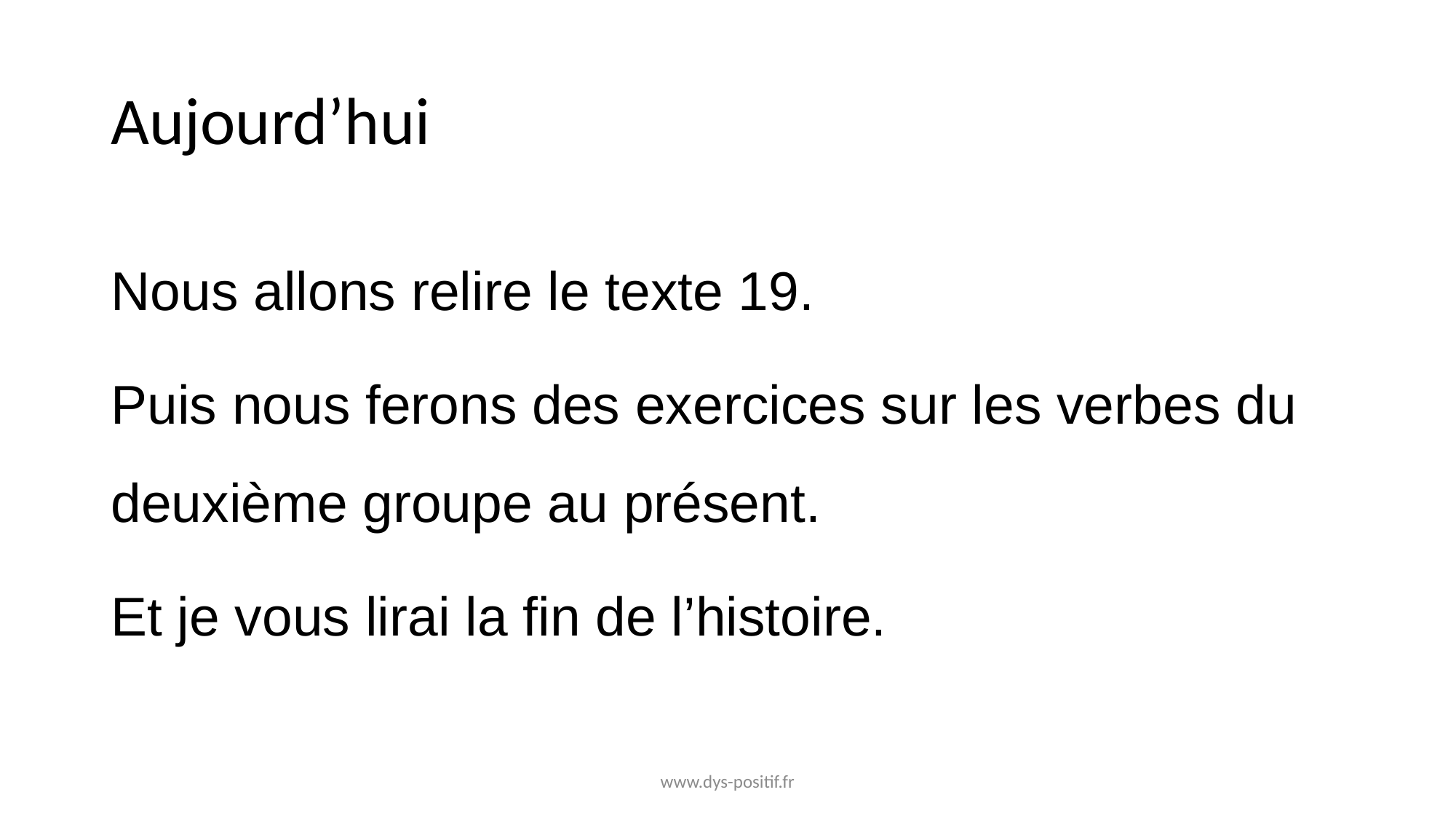

# Aujourd’hui
Nous allons relire le texte 19.
Puis nous ferons des exercices sur les verbes du deuxième groupe au présent.
Et je vous lirai la fin de l’histoire.
www.dys-positif.fr